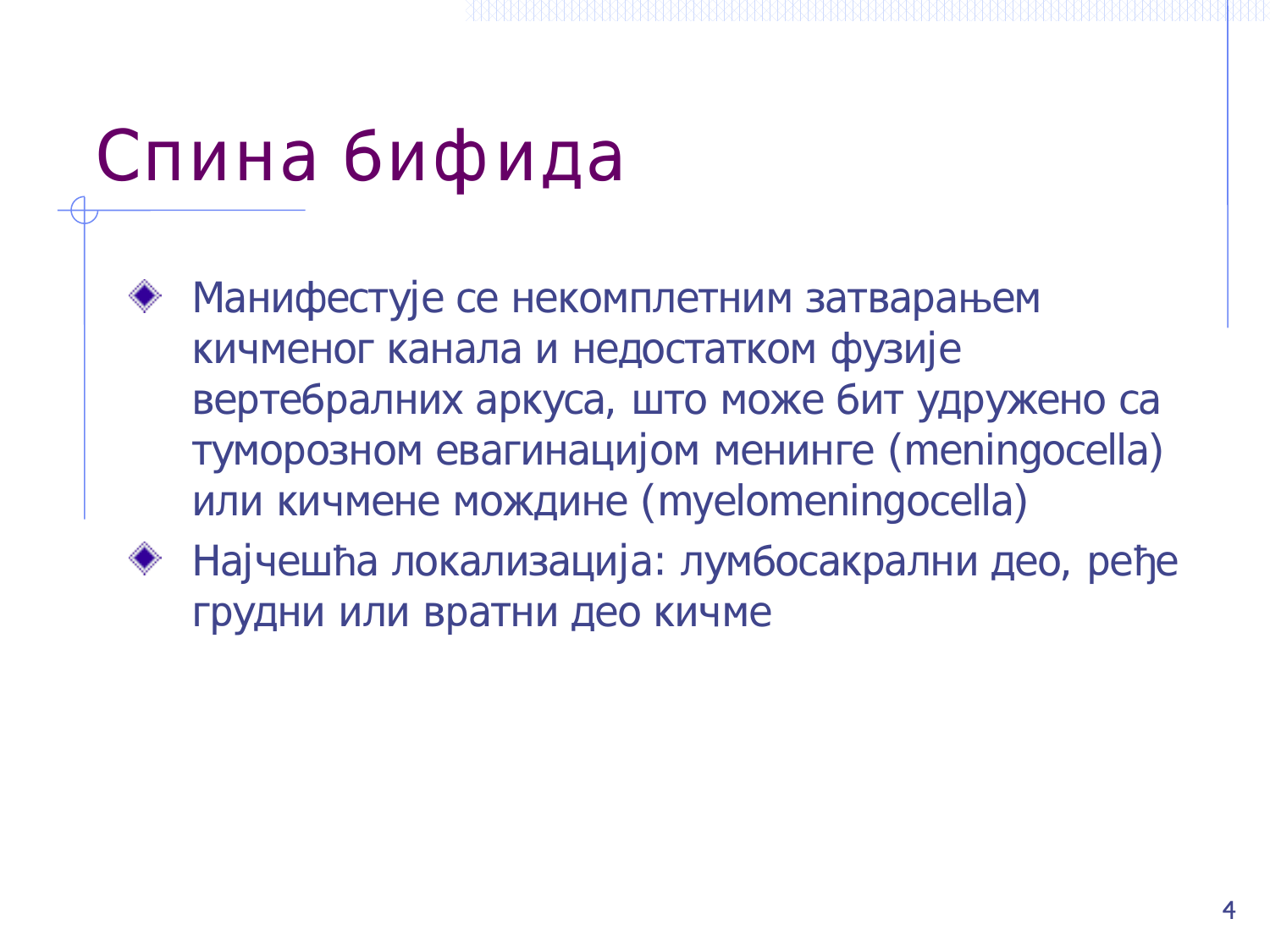

# Спина бифида
Манифестује се некомплетним затварањем кичменог канала и недостатком фузије вертебралних аркуса, што може бит удружено са туморозном евагинацијом менинге (meningocella) или кичмене мождине (myelomeningocella)
Најчешћа локализација: лумбосакрални део, ређе грудни или вратни део кичме
4